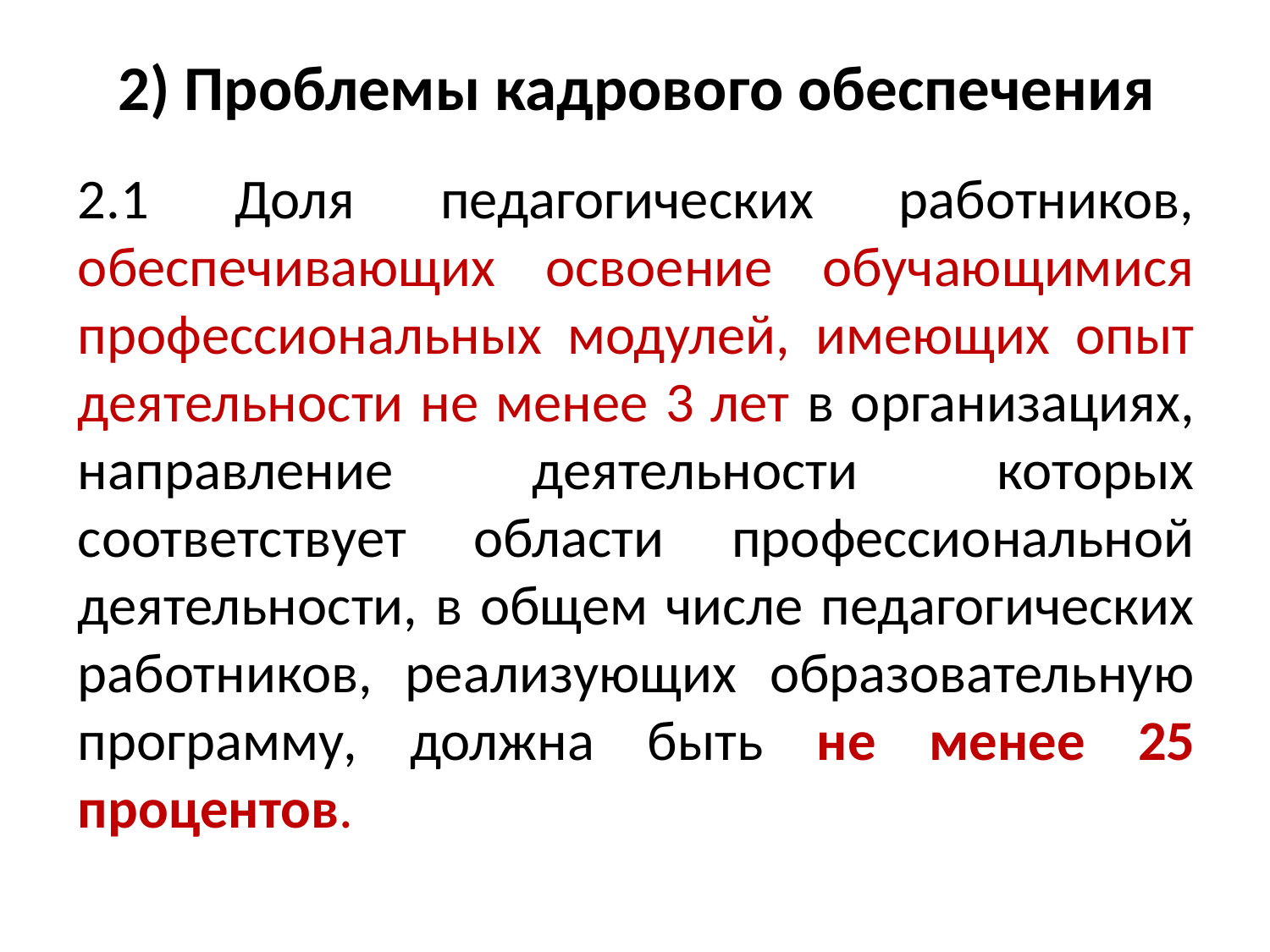

# 2) Проблемы кадрового обеспечения
2.1 Доля педагогических работников, обеспечивающих освоение обучающимися профессиональных модулей, имеющих опыт деятельности не менее 3 лет в организациях, направление деятельности которых соответствует области профессиональной деятельности, в общем числе педагогических работников, реализующих образовательную программу, должна быть не менее 25 процентов.